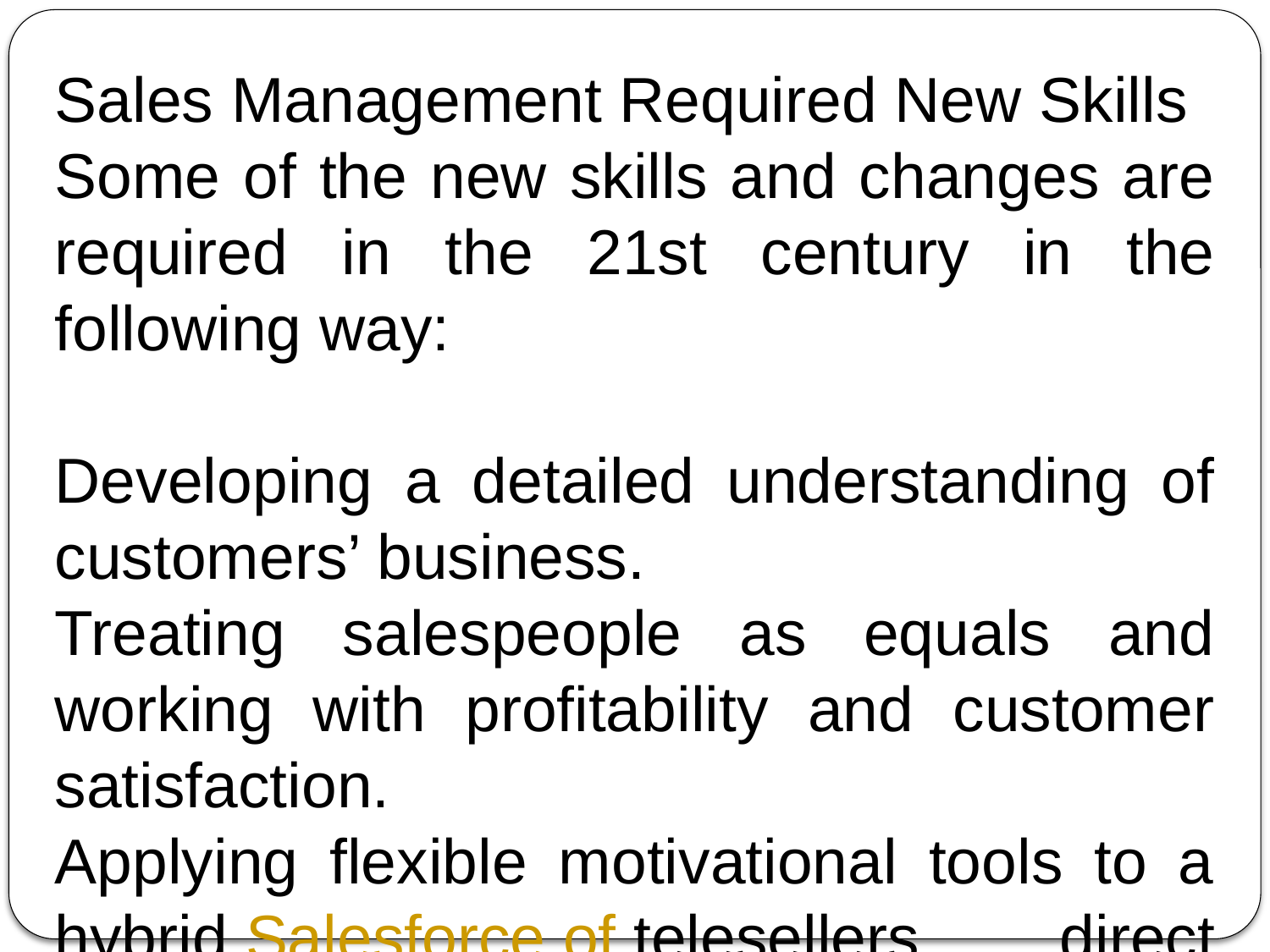

Sales Management Required New Skills
Some of the new skills and changes are required in the 21st century in the following way:

Developing a detailed understanding of customers’ business.
Treating salespeople as equals and working with profitability and customer satisfaction.
Applying flexible motivational tools to a hybrid Salesforce of telesellers, direct marketers and field salespeople.